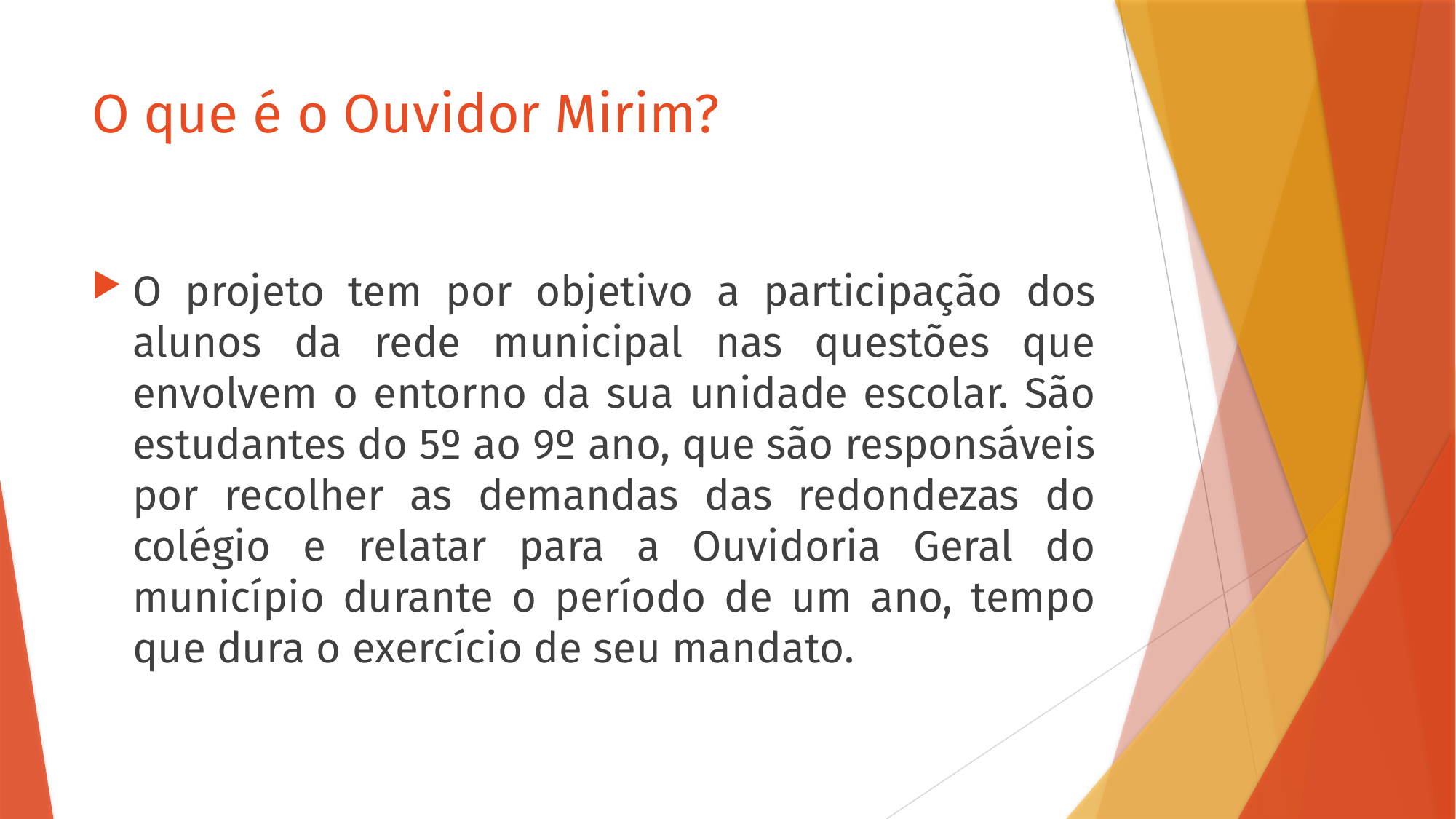

# O que é o Ouvidor Mirim?
O projeto tem por objetivo a participação dos alunos da rede municipal nas questões que envolvem o entorno da sua unidade escolar. São estudantes do 5º ao 9º ano, que são responsáveis por recolher as demandas das redondezas do colégio e relatar para a Ouvidoria Geral do município durante o período de um ano, tempo que dura o exercício de seu mandato.